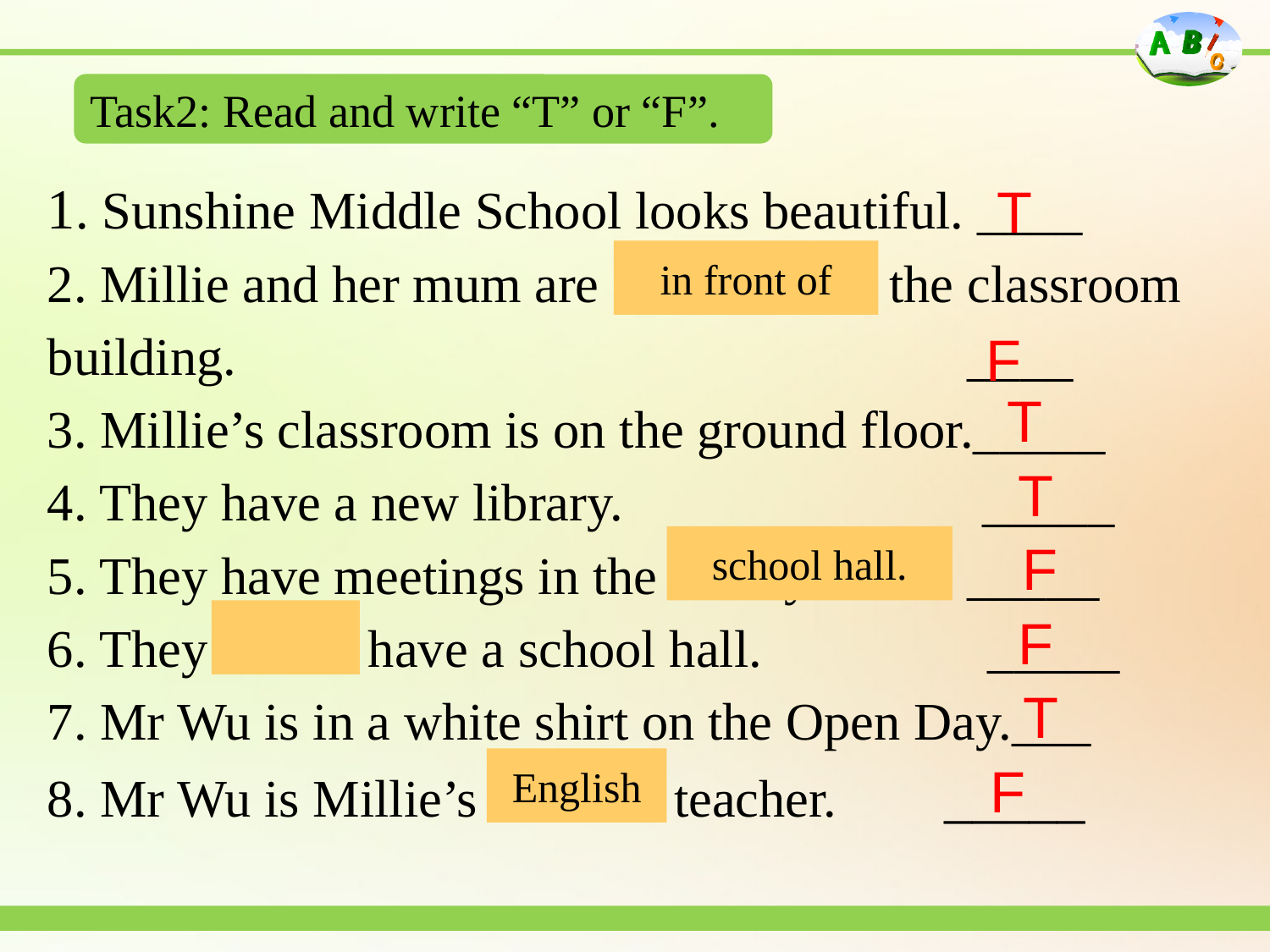

Task2: Read and write “T” or “F”.
1. Sunshine Middle School looks beautiful. ____
2. Millie and her mum are  behind         the classroom   building.                                                       ____
3. Millie’s classroom is on the ground floor._____
4. They have a new library.                           _____
5. They have meetings in the library.           _____
6. They do not have a school hall.                 _____
7. Mr Wu is in a white shirt on the Open Day.___
8. Mr Wu is Millie’s Chinese teacher.        _____
T
in front of
F
T
T
school hall.
F

F
T
English
F